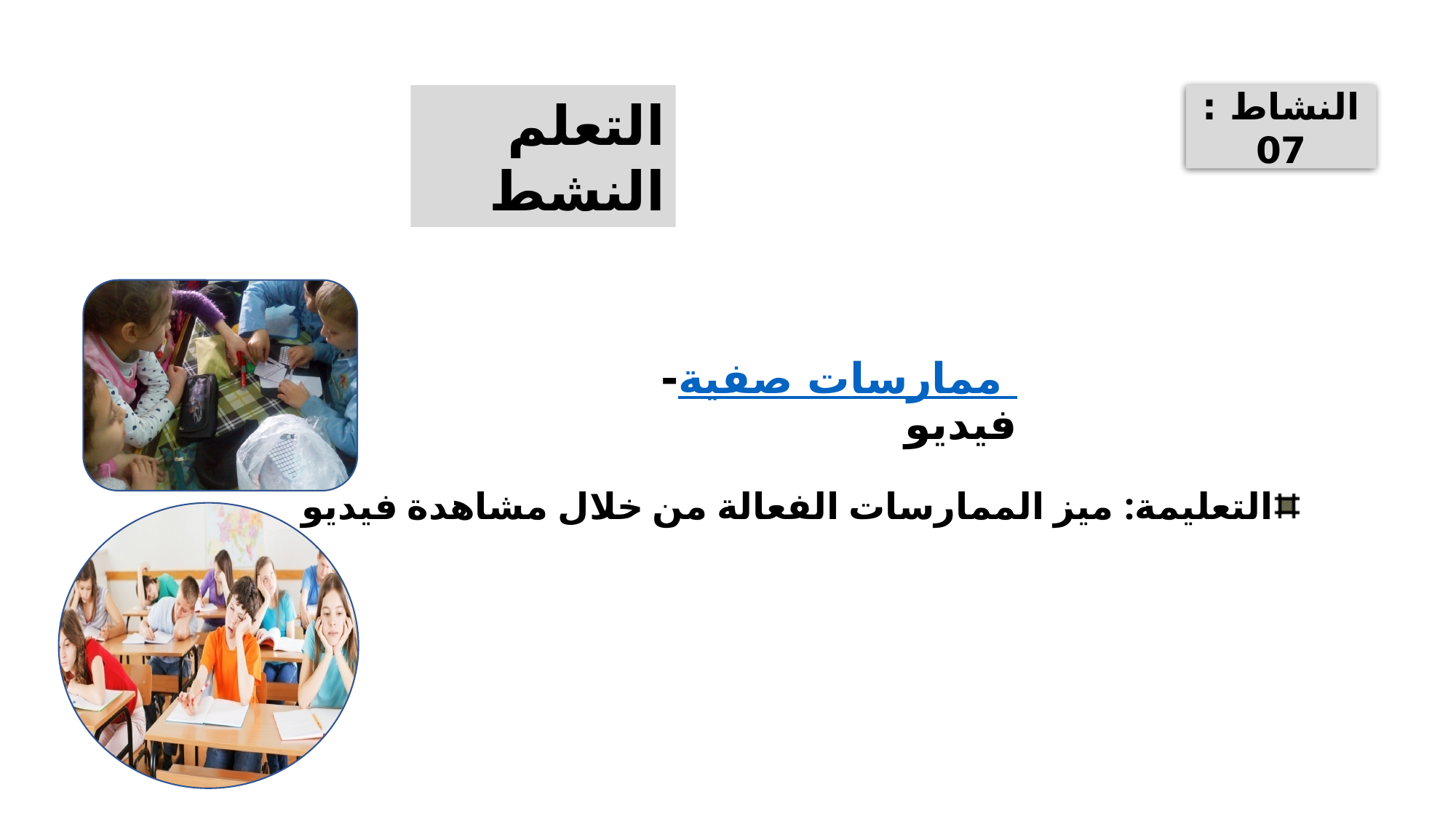

التعلم النشط
النشاط :07

ممارسات صفية - فيديو
التعليمة: ميز الممارسات الفعالة من خلال مشاهدة فيديو